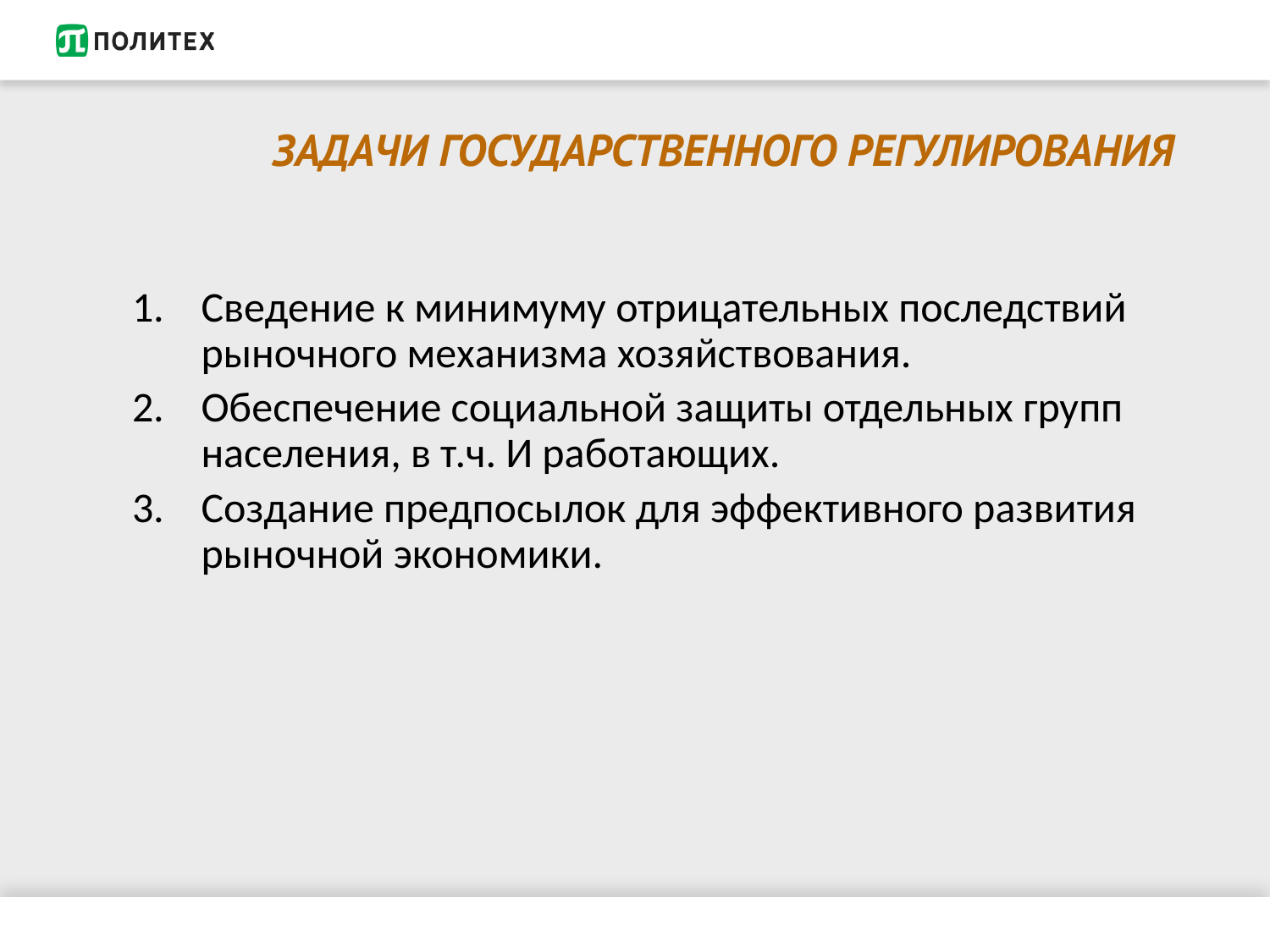

# ЗАДАЧИ ГОСУДАРСТВЕННОГО РЕГУЛИРОВАНИЯ
Сведение к минимуму отрицательных последствий рыночного механизма хозяйствования.
Обеспечение социальной защиты отдельных групп населения, в т.ч. И работающих.
Создание предпосылок для эффективного развития рыночной экономики.